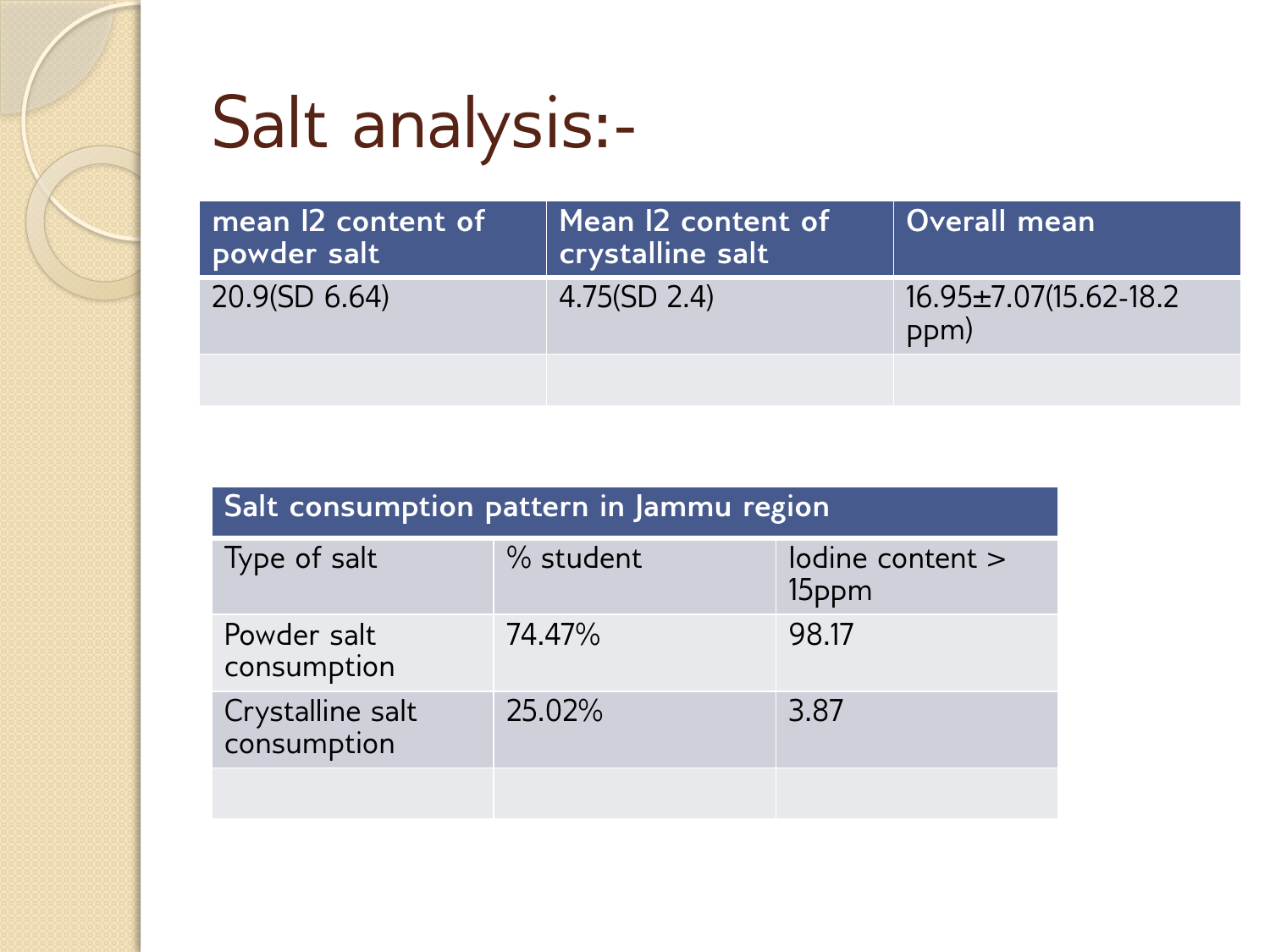

# Salt analysis:-
| mean I2 content of powder salt | Mean I2 content of crystalline salt | Overall mean |
| --- | --- | --- |
| 20.9(SD 6.64) | 4.75(SD 2.4) | 16.95±7.07(15.62-18.2 ppm) |
|  |  |  |
| Salt consumption pattern in Jammu region |  |  |
| --- | --- | --- |
| Type of salt | % student | Iodine content > 15ppm |
| Powder salt consumption | 74.47% | 98.17 |
| Crystalline salt consumption | 25.02% | 3.87 |
|  |  |  |